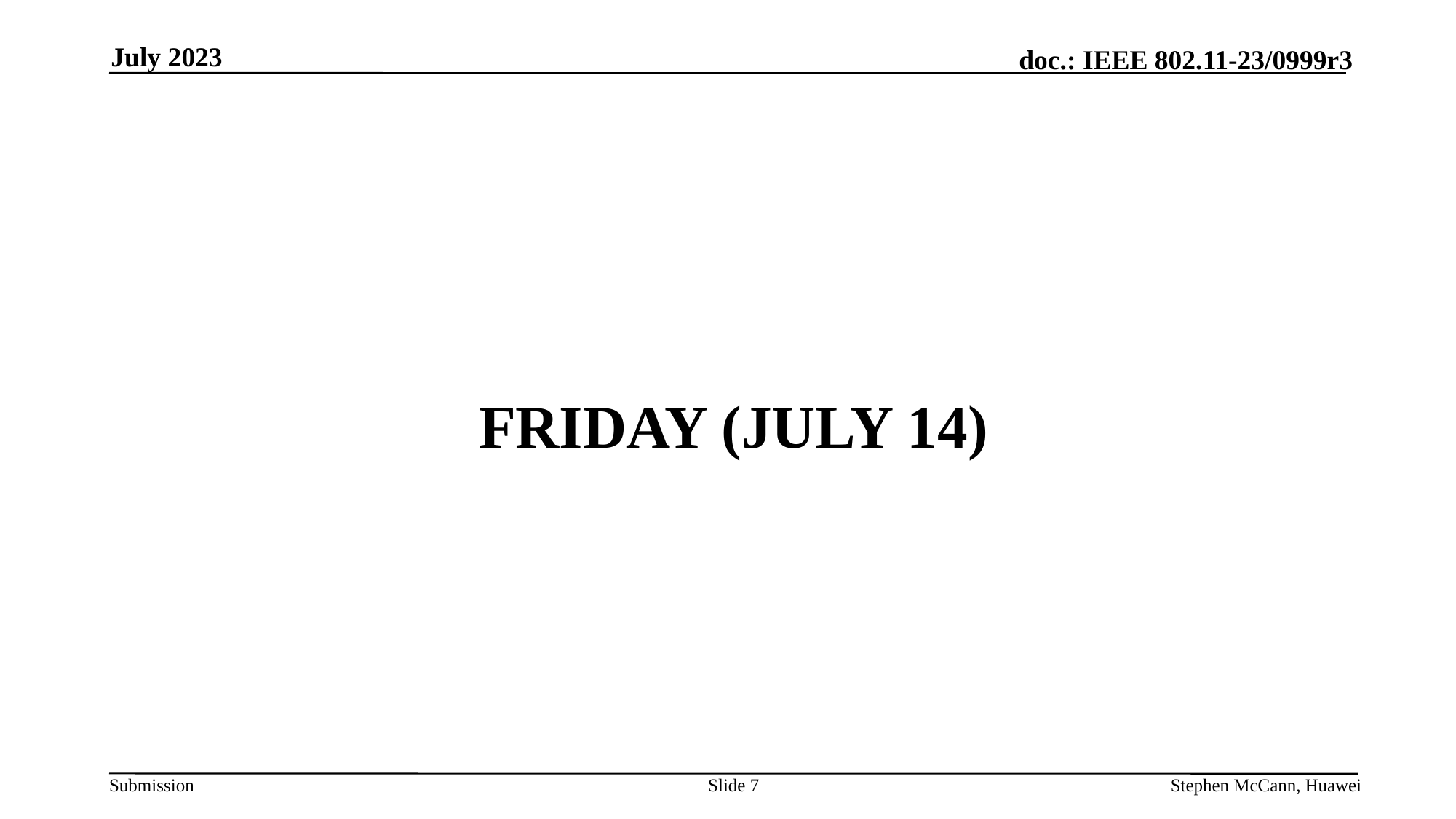

July 2023
# FRIDAY (July 14)
Slide 7
Stephen McCann, Huawei